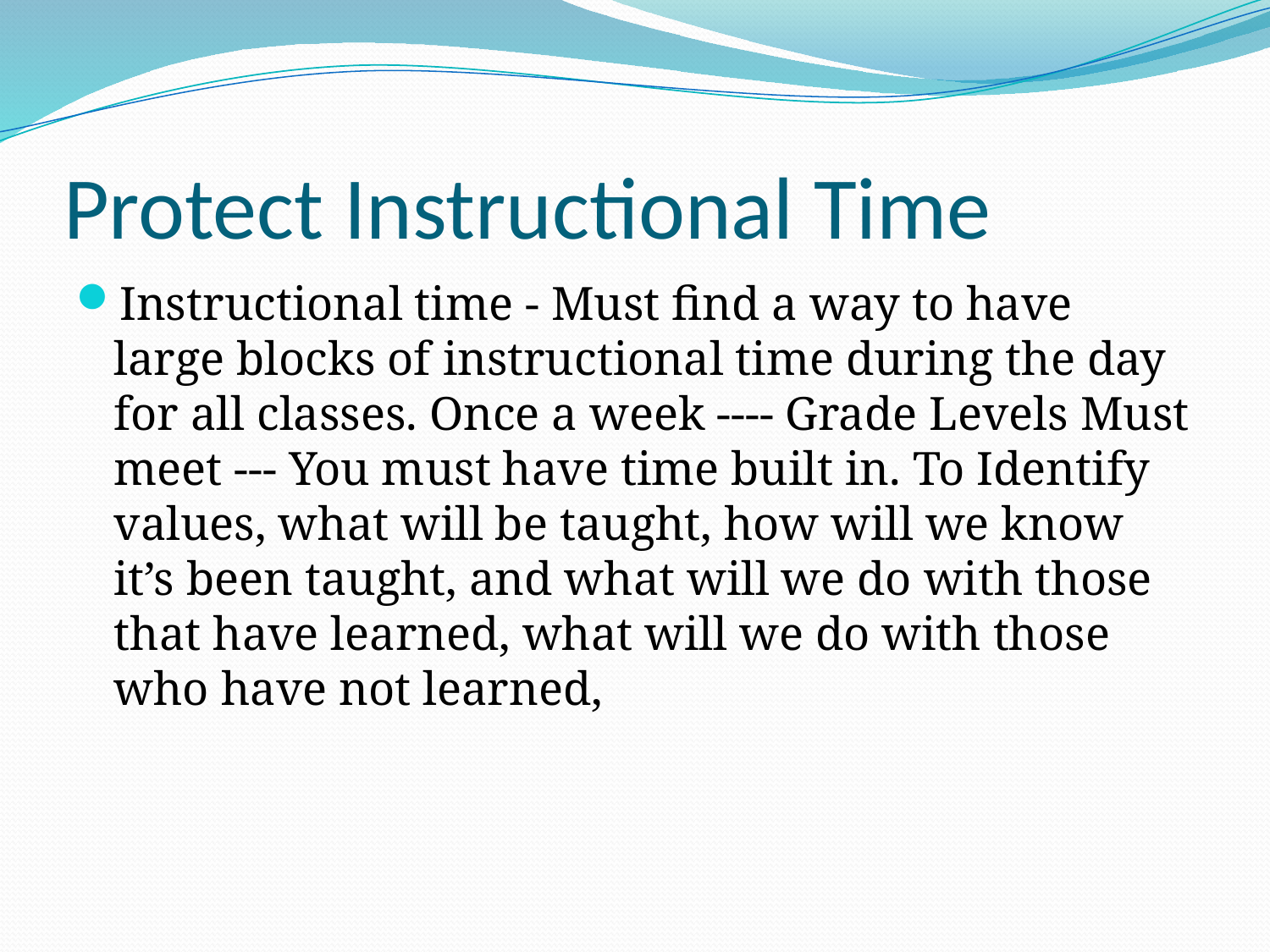

# Protect Instructional Time
Instructional time - Must find a way to have large blocks of instructional time during the day for all classes. Once a week ---- Grade Levels Must meet --- You must have time built in. To Identify values, what will be taught, how will we know it’s been taught, and what will we do with those that have learned, what will we do with those who have not learned,